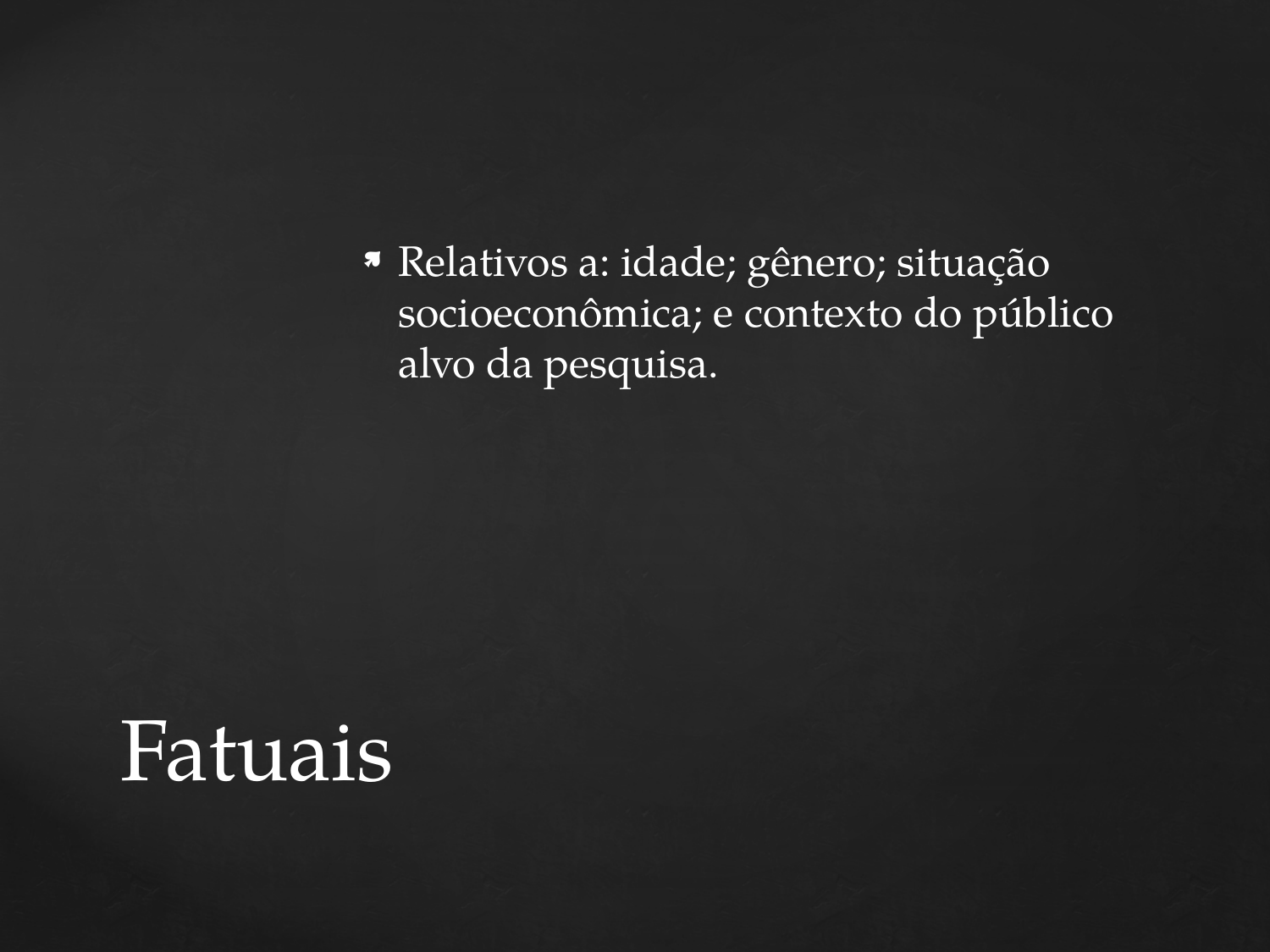

Relativos a: idade; gênero; situação socioeconômica; e contexto do público alvo da pesquisa.

# Fatuais